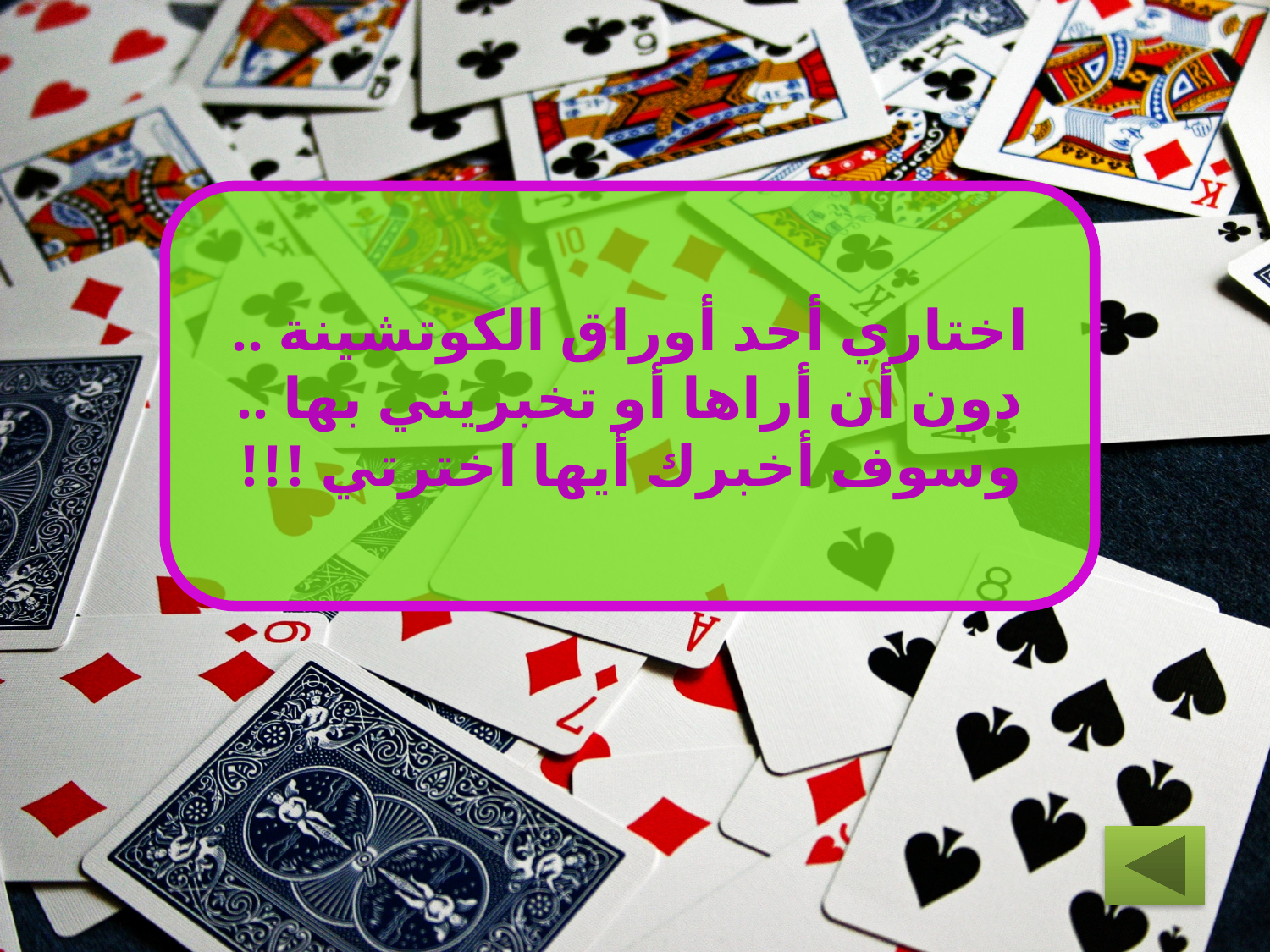

اختاري أحد أوراق الكوتشينة .. دون أن أراها أو تخبريني بها .. وسوف أخبرك أيها اخترتي !!!